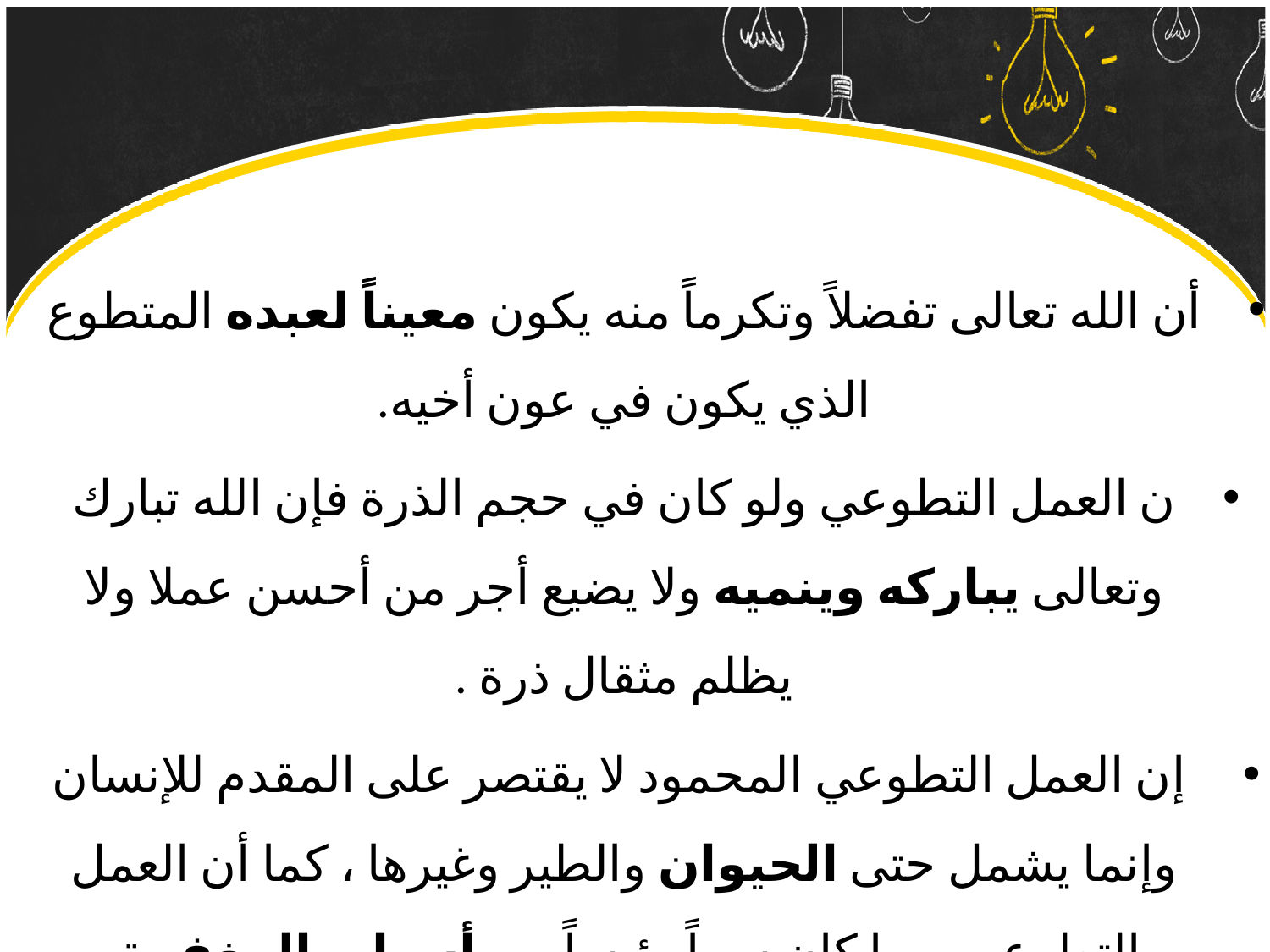

أن الله تعالى تفضلاً وتكرماً منه يكون معيناً لعبده المتطوع الذي يكون في عون أخيه.
ن العمل التطوعي ولو كان في حجم الذرة فإن الله تبارك وتعالى يباركه وينميه ولا يضيع أجر من أحسن عملا ولا يظلم مثقال ذرة .
 إن العمل التطوعي المحمود لا يقتصر على المقدم للإنسان وإنما يشمل حتى الحيوان والطير وغيرها ، كما أن العمل التطوعي ربما كان سبباً رئيساً من أسباب المغفرة.